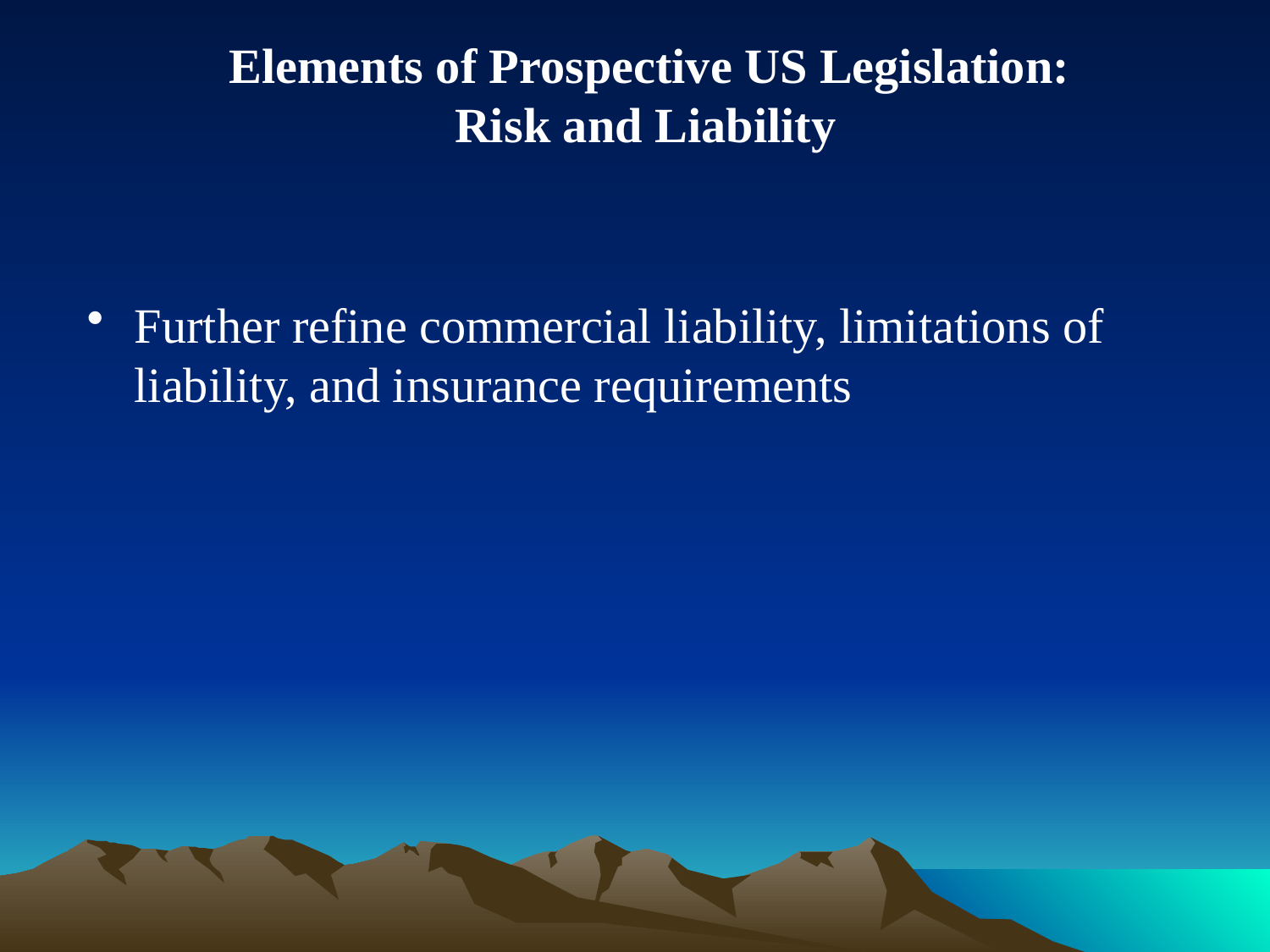

# Elements of Prospective US Legislation: Risk and Liability

Further refine commercial liability, limitations of liability, and insurance requirements